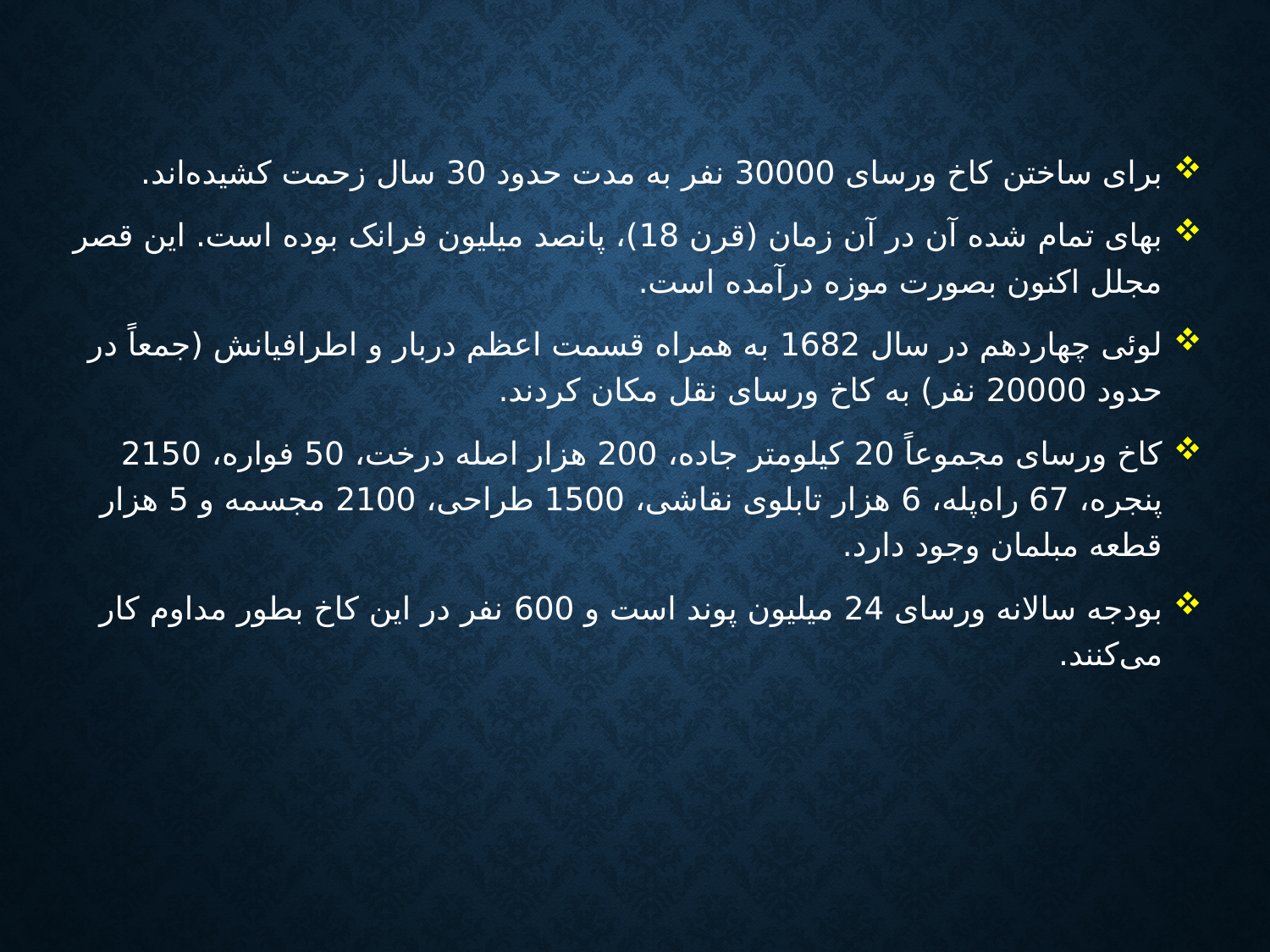

برای ساختن کاخ ورسای 30000 نفر به مدت حدود 30 سال زحمت کشیده‌اند.
بهای تمام شده آن در آن زمان (قرن 18)، پانصد میلیون فرانک بوده است. این قصر مجلل اکنون بصورت موزه درآمده است.
لوئی چهاردهم در سال 1682 به همراه قسمت اعظم دربار و اطرافیانش (جمعاً در حدود 20000 نفر) به کاخ ورسای نقل مکان کردند.
کاخ ورسای مجموعاً 20 کیلومتر جاده، 200 هزار اصله درخت، 50 فواره، 2150 پنجره، 67 راه‌پله، 6 هزار تابلوی نقاشی، 1500 طراحی، 2100 مجسمه و 5 هزار قطعه مبلمان وجود دارد.
بودجه سالانه ورسای 24 میلیون پوند است و 600 نفر در این کاخ بطور مداوم کار می‌کنند.